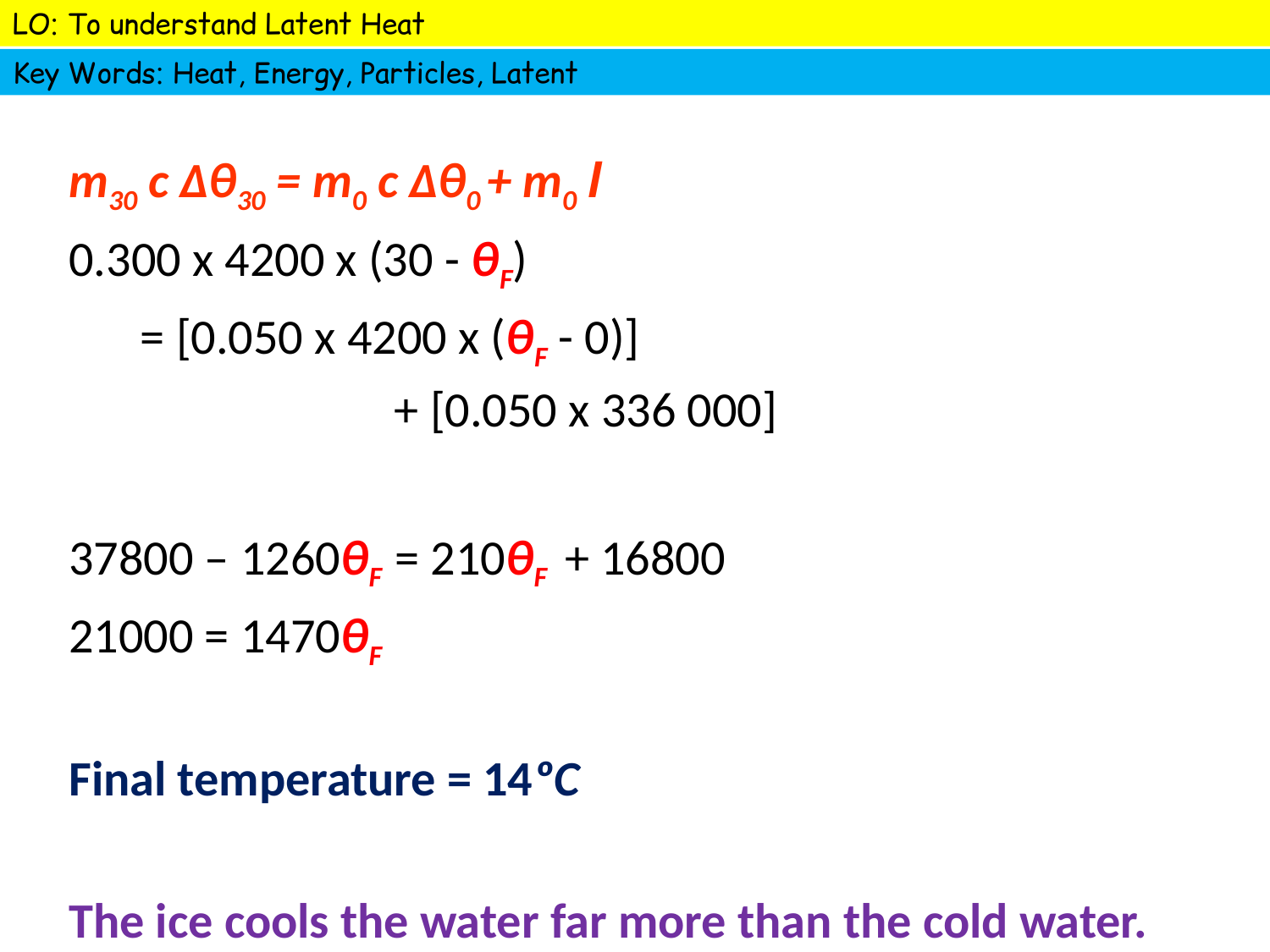

m30 c Δθ30 = m0 c Δθ0 + m0 l
0.300 x 4200 x (30 - θF)
	= [0.050 x 4200 x (θF - 0)]
			+ [0.050 x 336 000]

37800 – 1260θF  = 210θF  + 16800
21000 = 1470θF

Final temperature = 14ºC

The ice cools the water far more than the cold water.